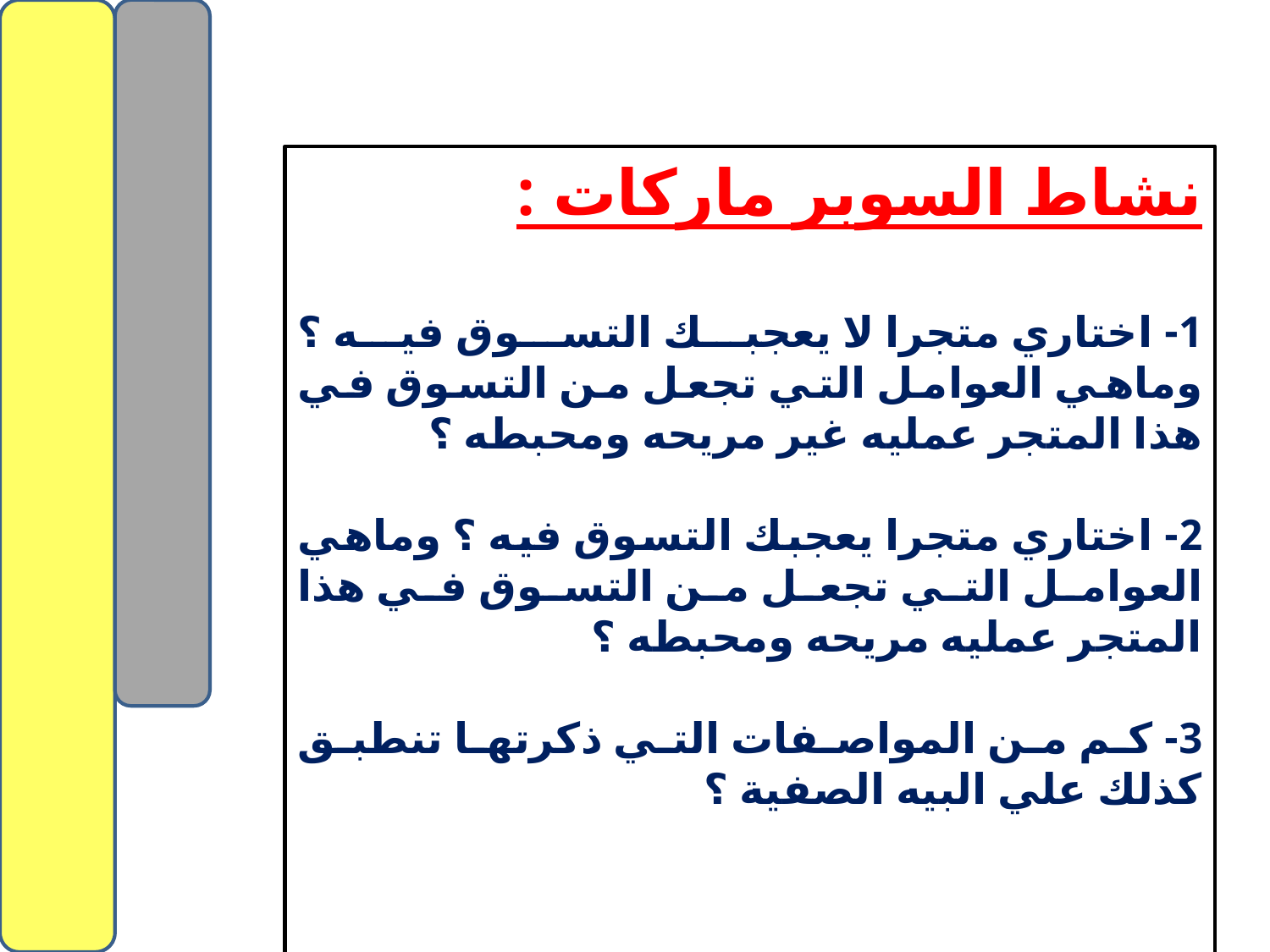

نشاط السوبر ماركات :

1- اختاري متجرا لا يعجبك التسوق فيه ؟ وماهي العوامل التي تجعل من التسوق في هذا المتجر عمليه غير مريحه ومحبطه ؟

2- اختاري متجرا يعجبك التسوق فيه ؟ وماهي العوامل التي تجعل من التسوق في هذا المتجر عمليه مريحه ومحبطه ؟

3- كم من المواصفات التي ذكرتها تنطبق كذلك علي البيه الصفية ؟